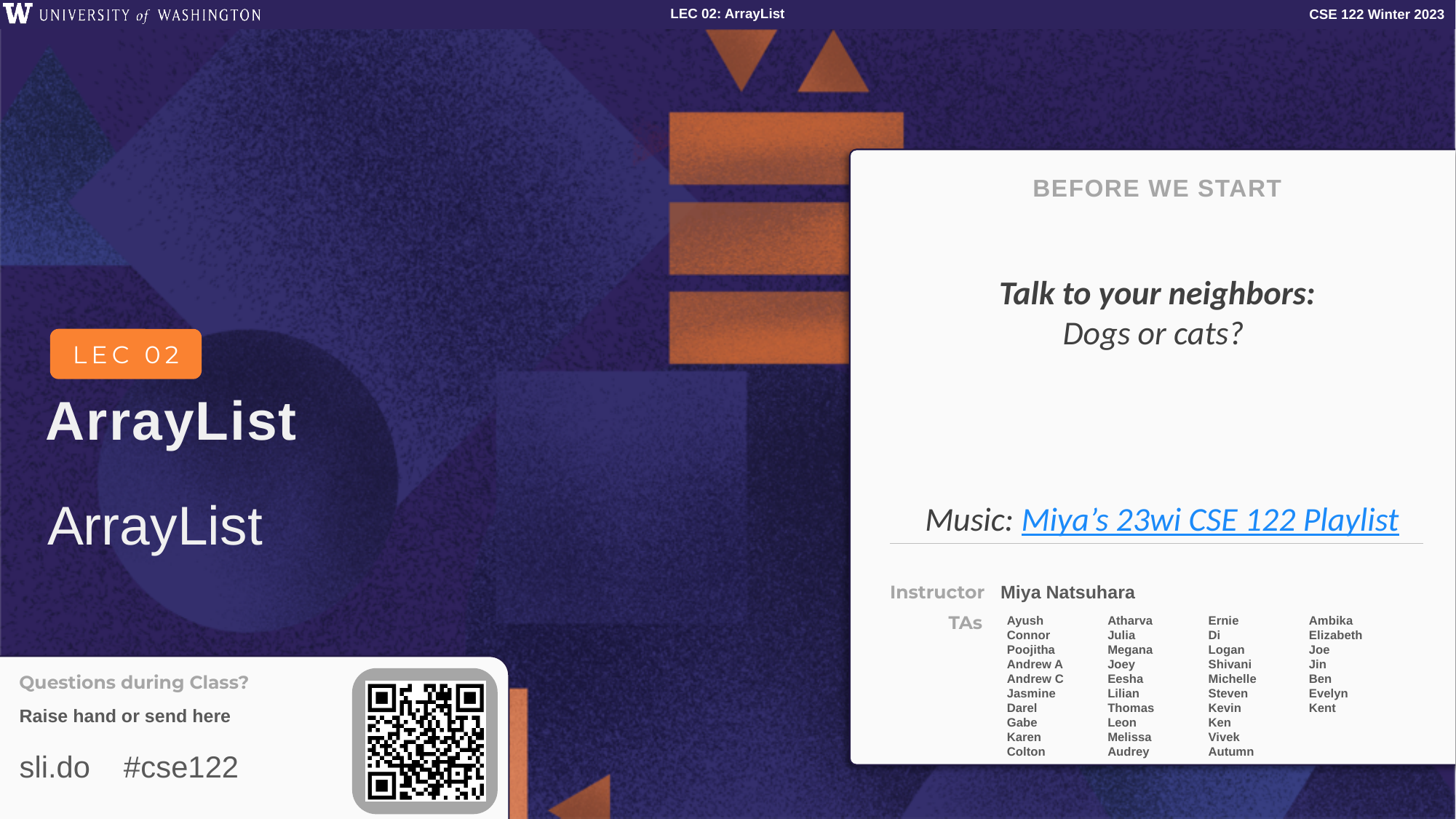

BEFORE WE START
Talk to your neighbors:
Dogs or cats?
# ArrayList
Music: Miya’s 23wi CSE 122 Playlist